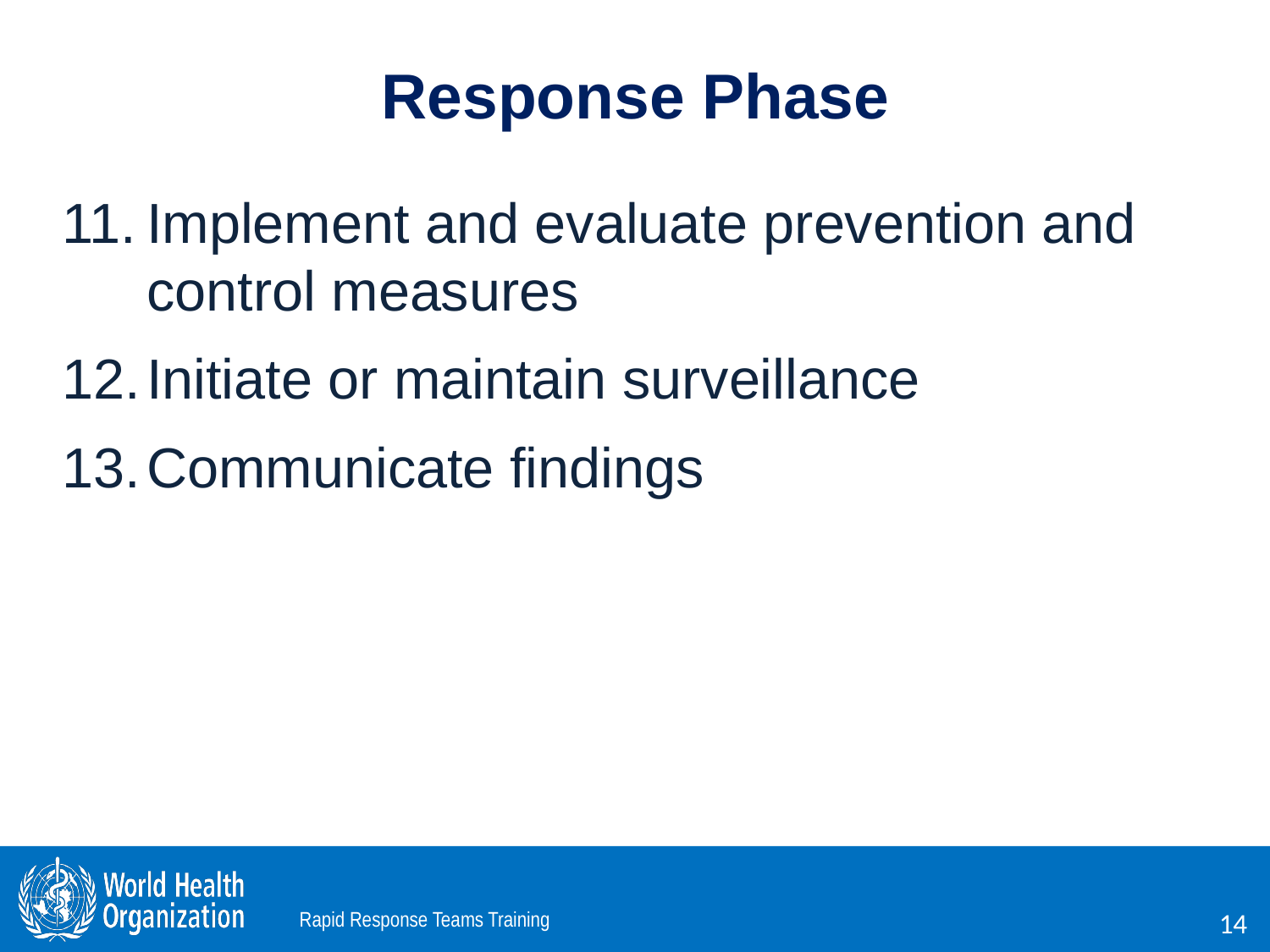

Response Phase
Implement and evaluate prevention and control measures
Initiate or maintain surveillance
Communicate findings